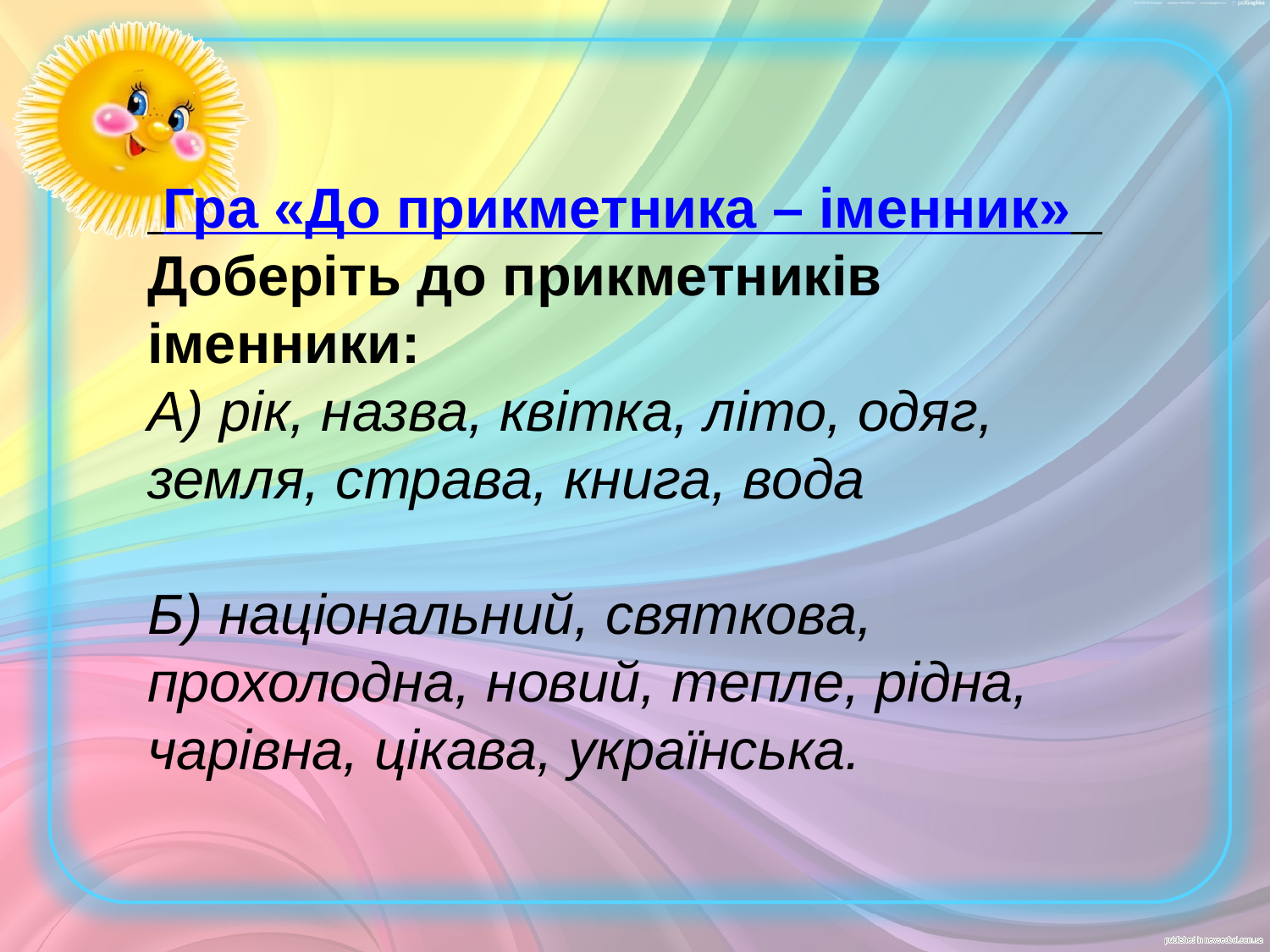

Гра «До прикметника – іменник»
Доберіть до прикметників іменники:
А) рік, назва, квітка, літо, одяг, земля, страва, книга, вода

Б) національний, святкова, прохолодна, новий, тепле, рідна, чарівна, цікава, українська.